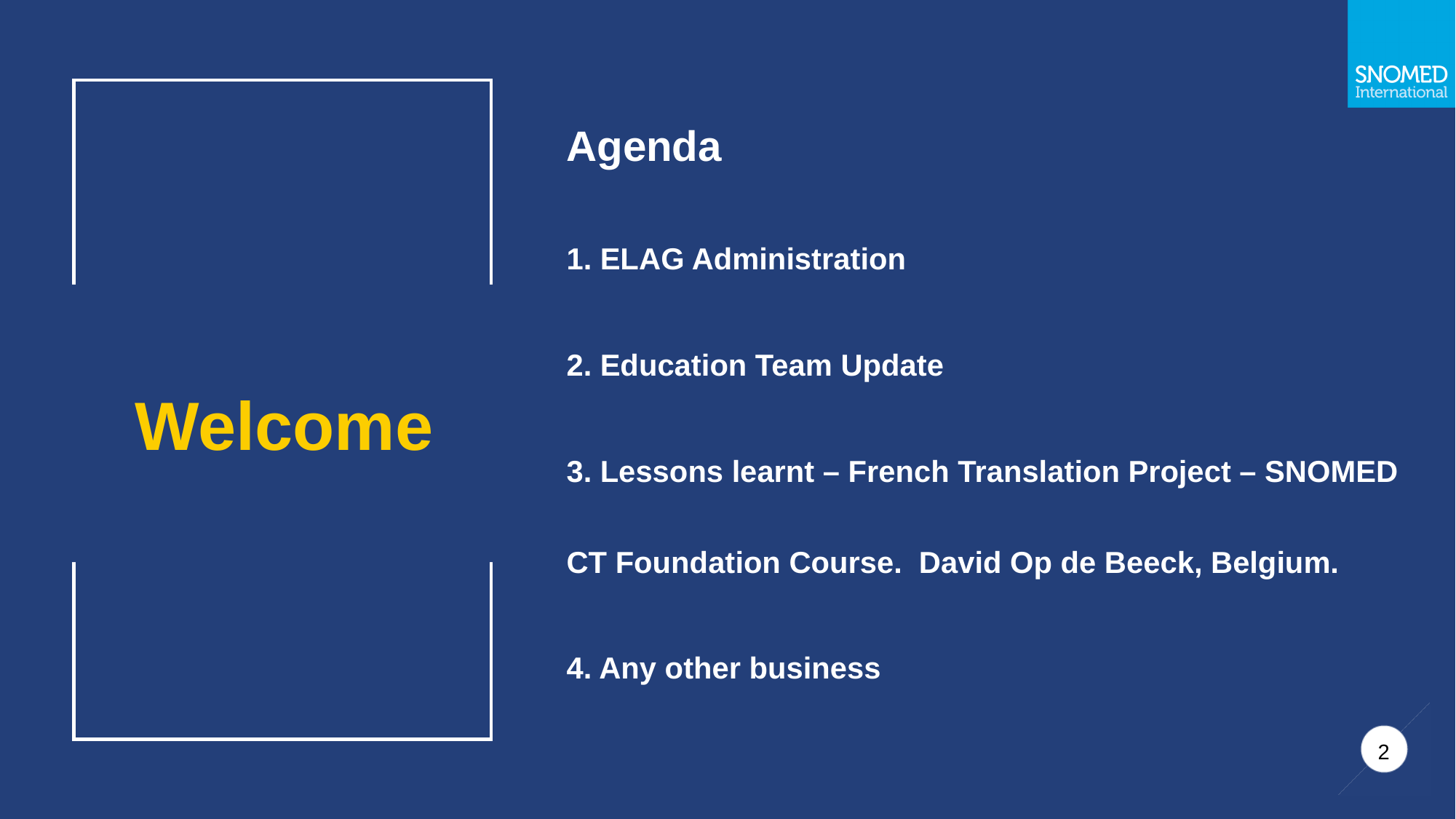

Agenda
1. ELAG Administration
2. Education Team Update
3. Lessons learnt – French Translation Project – SNOMED CT Foundation Course.  David Op de Beeck, Belgium.
4. Any other business

Welcome